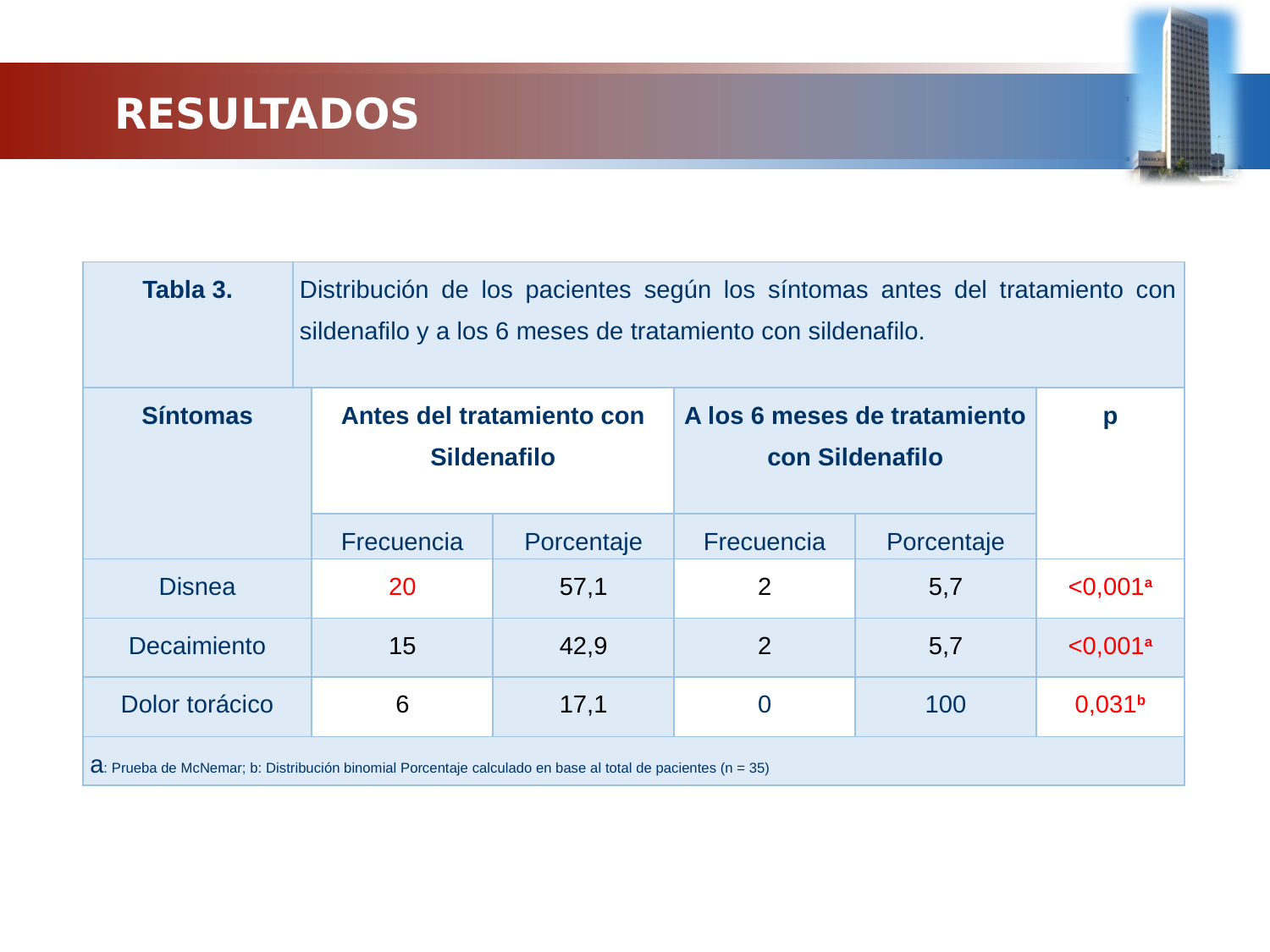

RESULTADOS
| Tabla 3. | Distribución de los pacientes según los síntomas antes del tratamiento con sildenafilo y a los 6 meses de tratamiento con sildenafilo. |  |  |  |  |  |
| --- | --- | --- | --- | --- | --- | --- |
| Síntomas |  | Antes del tratamiento con Sildenafilo |  | A los 6 meses de tratamiento con Sildenafilo |  | p |
|  |  | Frecuencia | Porcentaje | Frecuencia | Porcentaje |  |
| Disnea |  | 20 | 57,1 | 2 | 5,7 | <0,001a |
| Decaimiento |  | 15 | 42,9 | 2 | 5,7 | <0,001a |
| Dolor torácico |  | 6 | 17,1 | 0 | 100 | 0,031b |
| a: Prueba de McNemar; b: Distribución binomial Porcentaje calculado en base al total de pacientes (n = 35) |  |  |  |  |  |  |